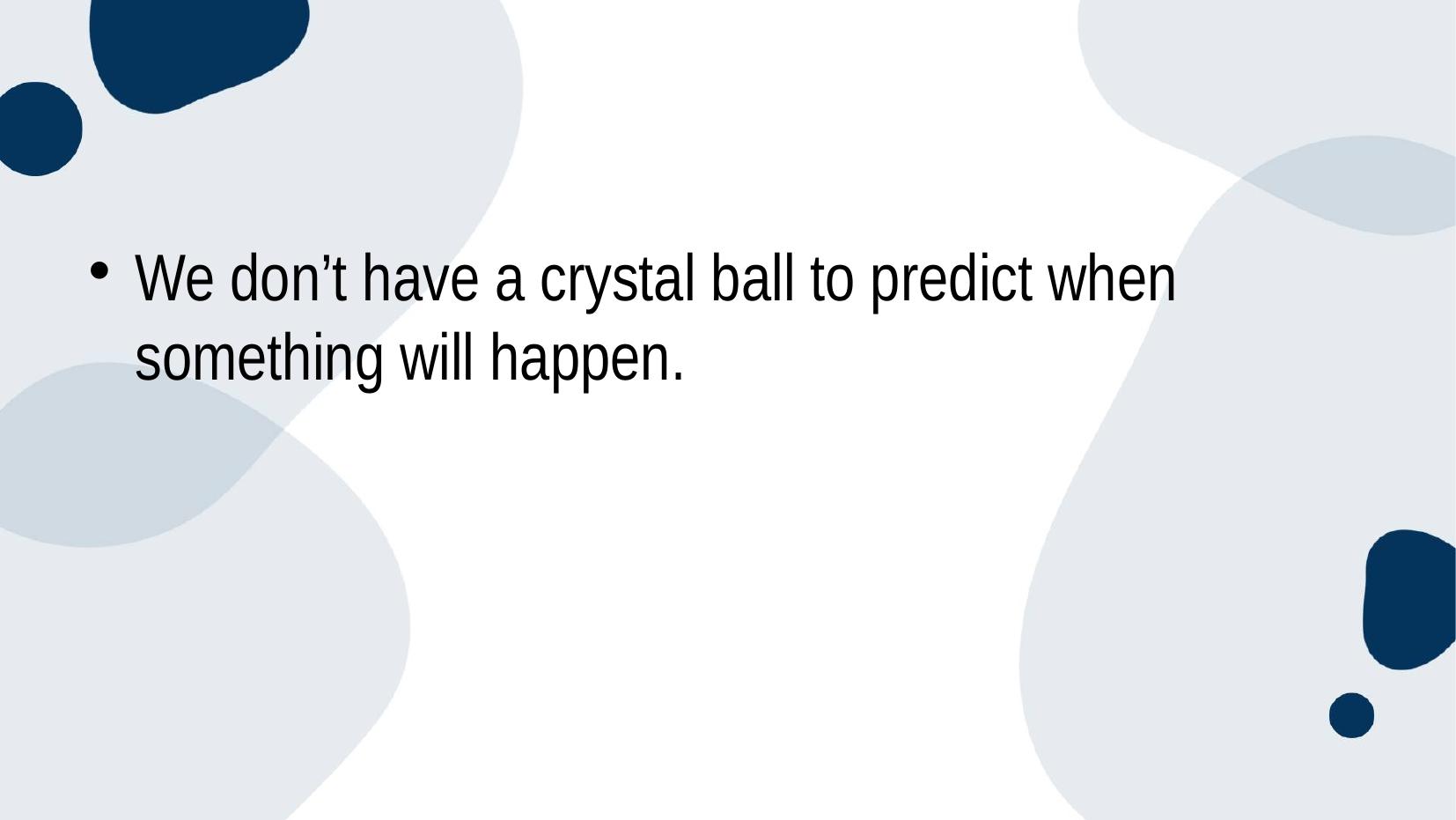

#
We don’t have a crystal ball to predict when something will happen.